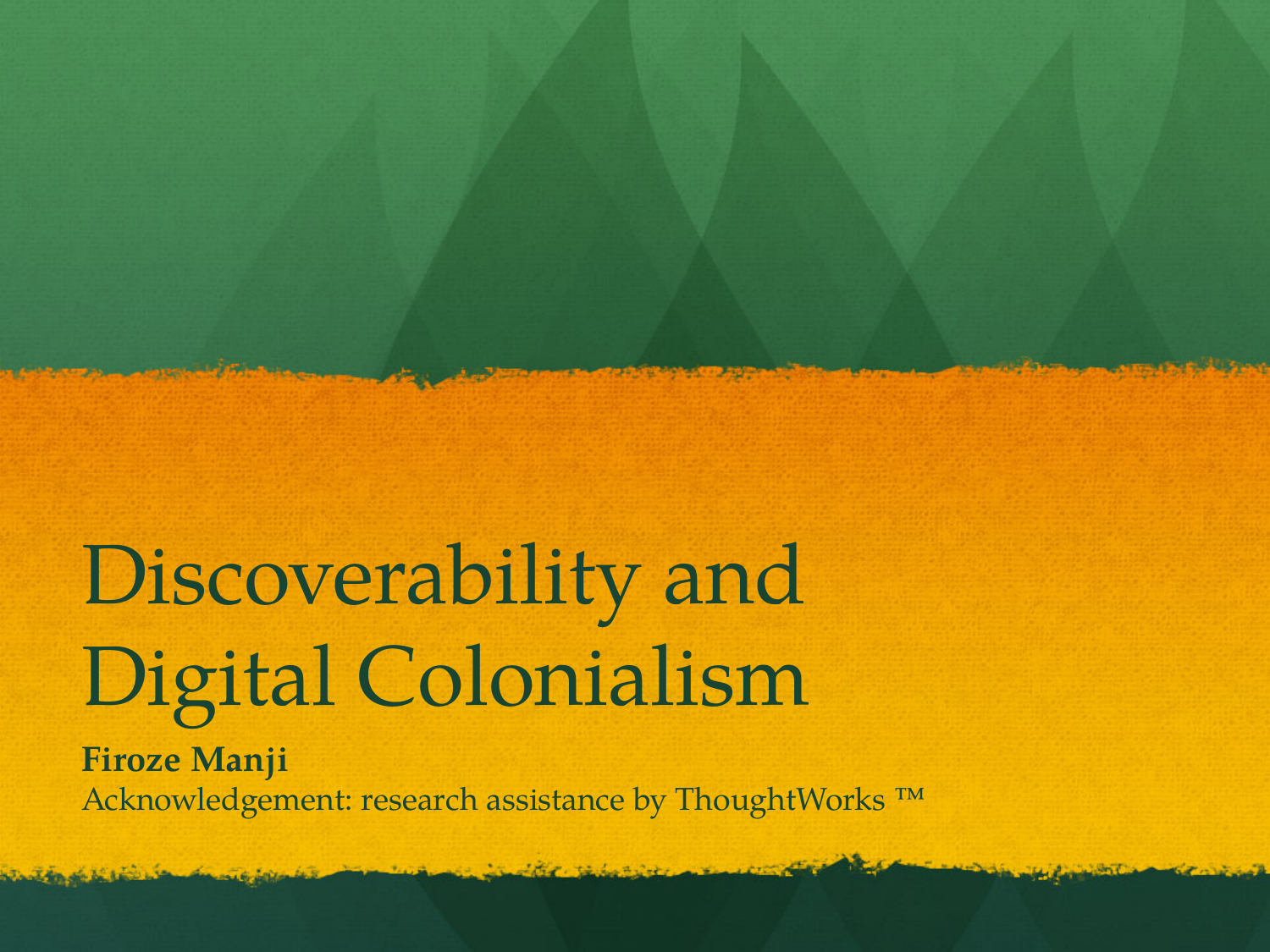

# Discoverability and Digital Colonialism
Firoze Manji
Acknowledgement: research assistance by ThoughtWorks ™